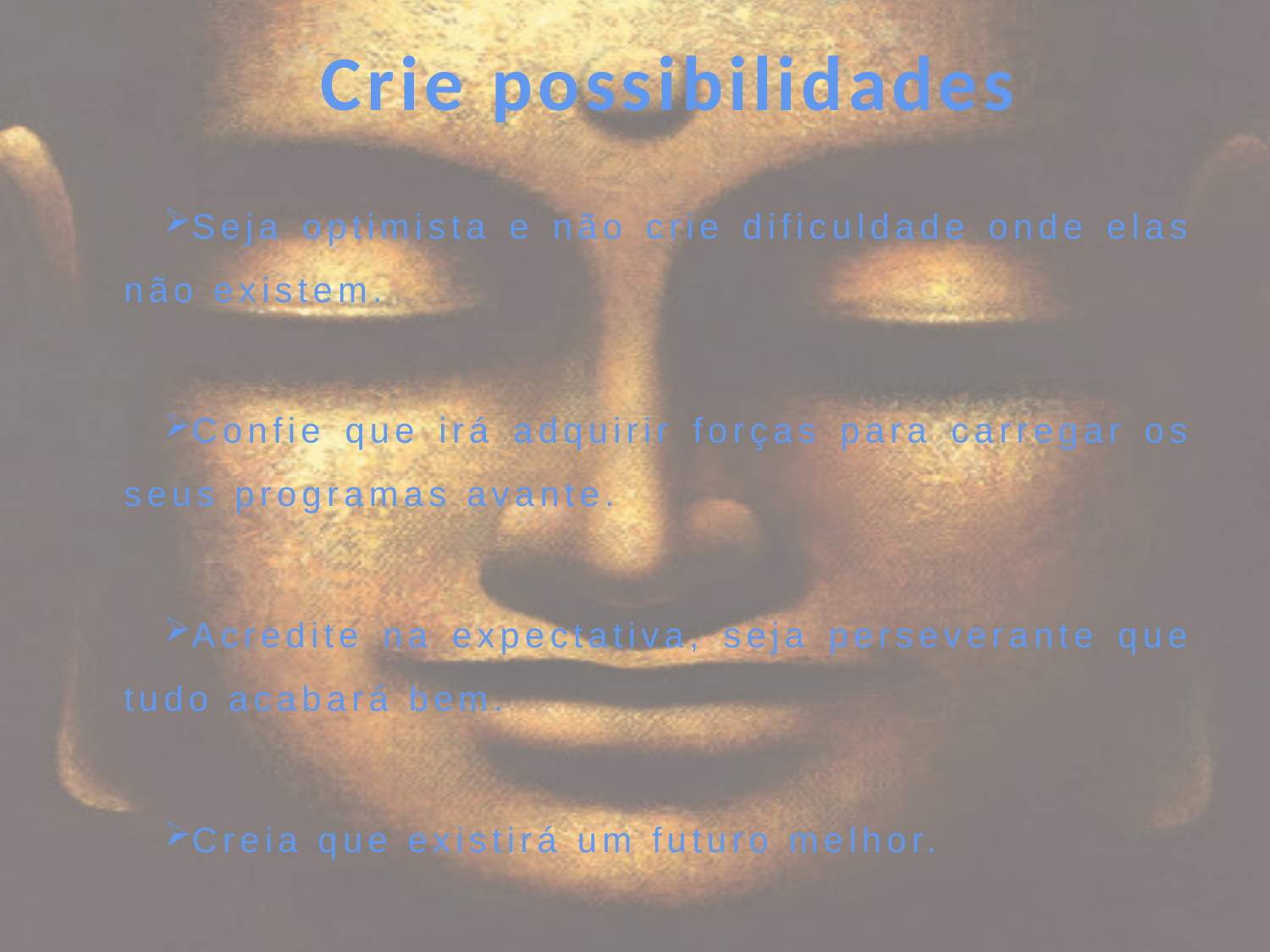

# Crie possibilidades
Seja optimista e não crie dificuldade onde elas não existem.

Confie que irá adquirir forças para carregar os seus programas avante.

Acredite na expectativa, seja perseverante que tudo acabará bem.

Creia que existirá um futuro melhor.